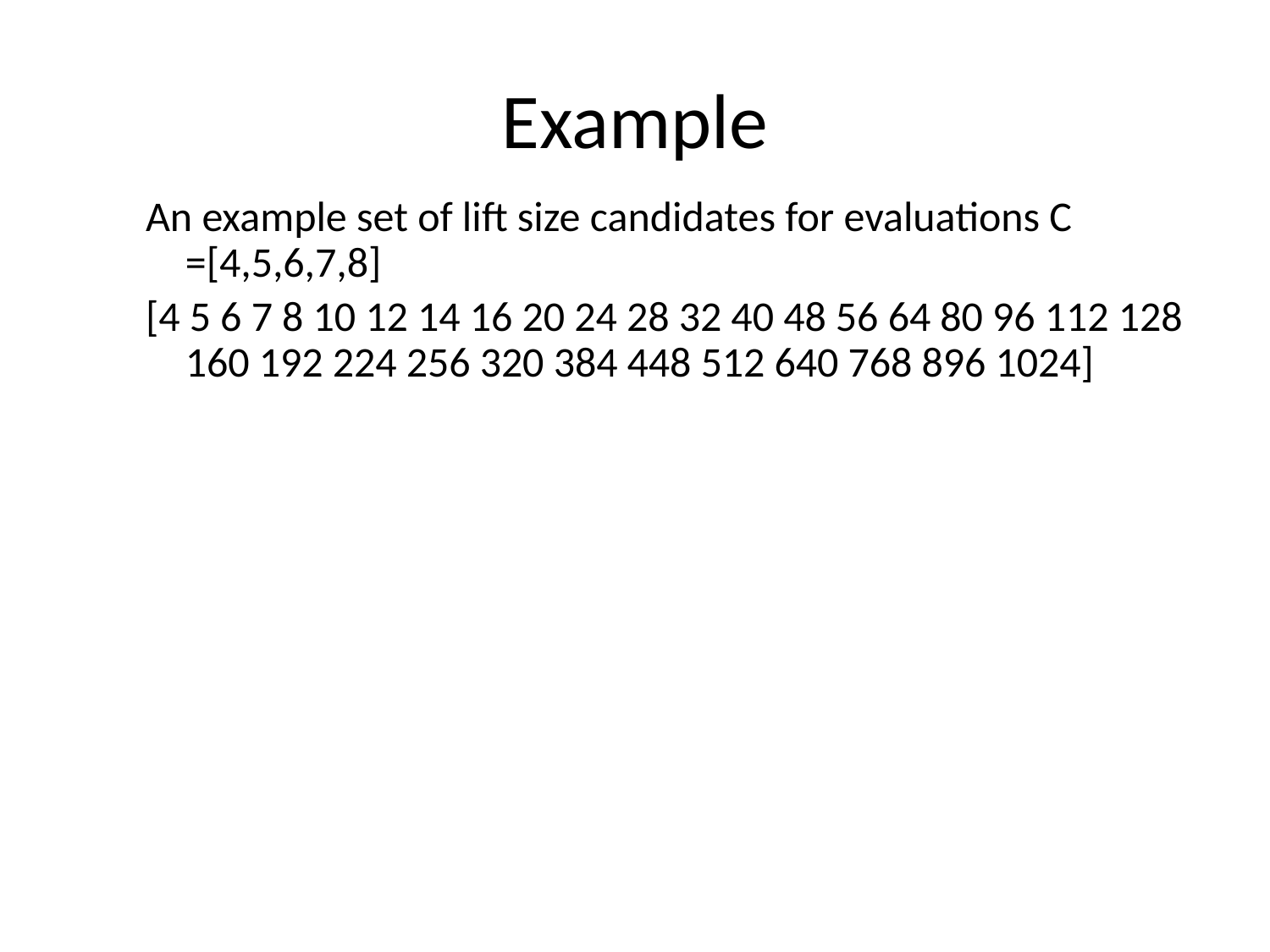

# Example
An example set of lift size candidates for evaluations C =[4,5,6,7,8]
[4 5 6 7 8 10 12 14 16 20 24 28 32 40 48 56 64 80 96 112 128 160 192 224 256 320 384 448 512 640 768 896 1024]